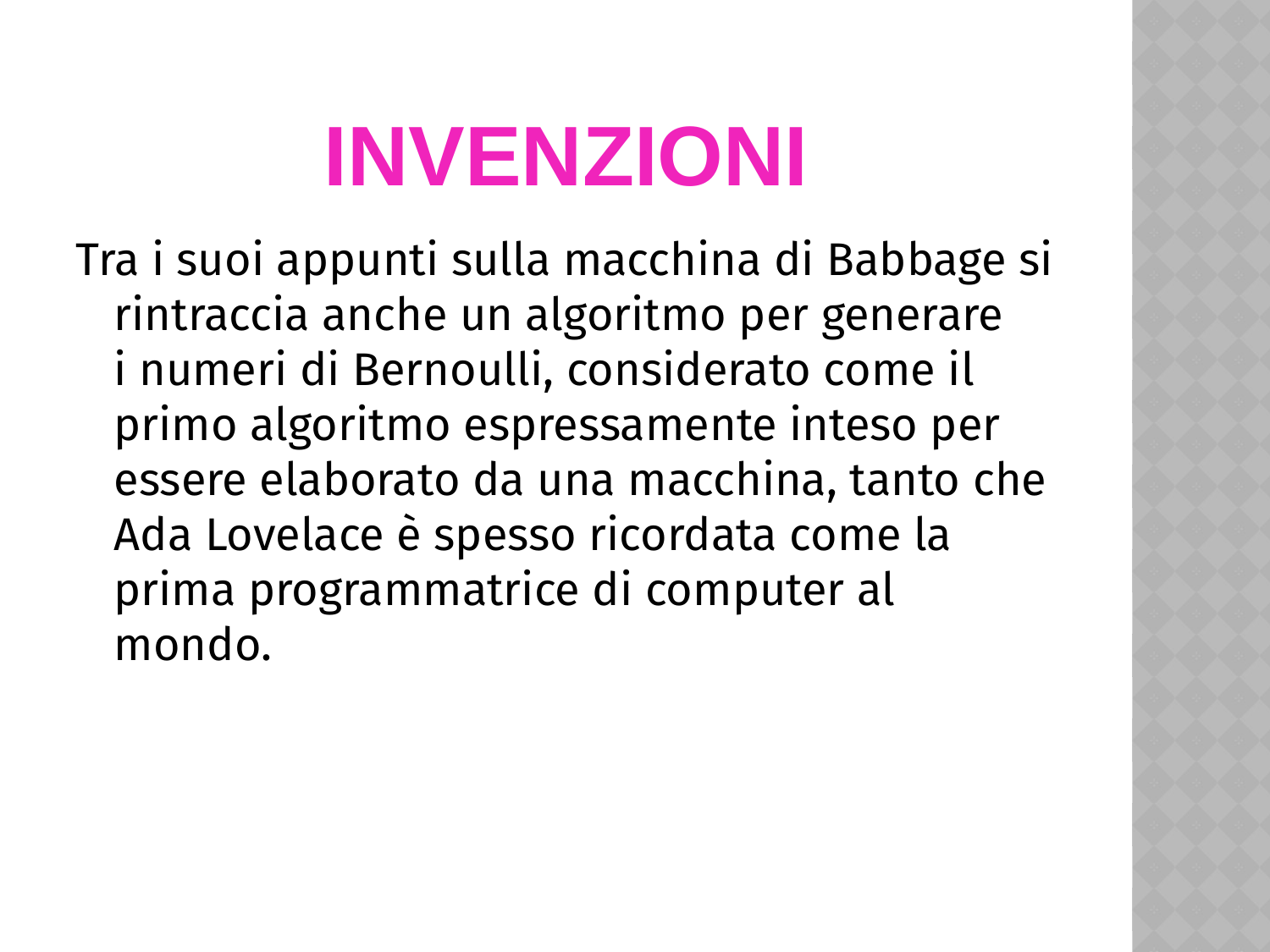

# invenzioni
Tra i suoi appunti sulla macchina di Babbage si rintraccia anche un algoritmo per generare i numeri di Bernoulli, considerato come il primo algoritmo espressamente inteso per essere elaborato da una macchina, tanto che Ada Lovelace è spesso ricordata come la prima programmatrice di computer al mondo.